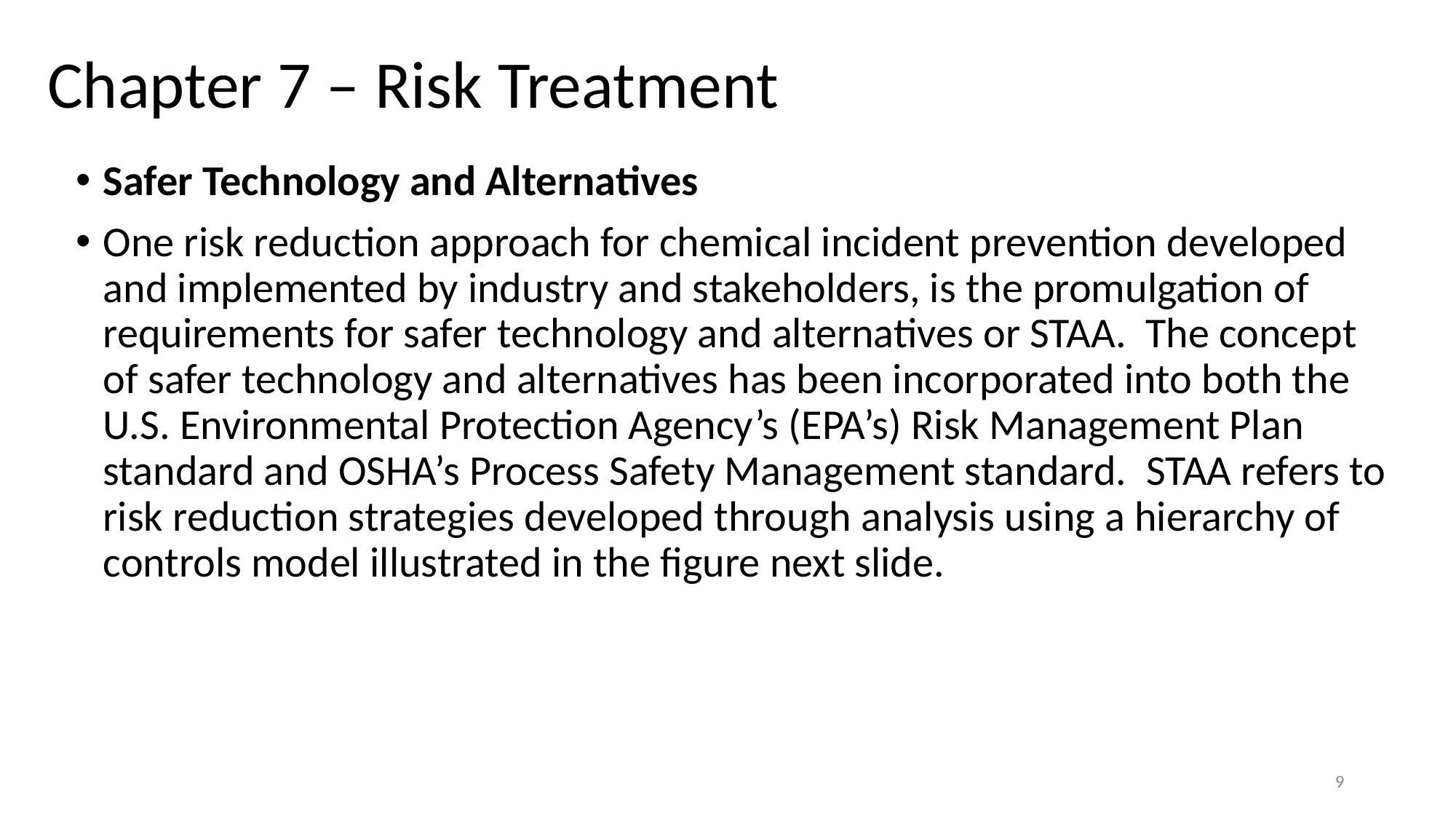

# Chapter 7 – Risk Treatment
Safer Technology and Alternatives
One risk reduction approach for chemical incident prevention developed and implemented by industry and stakeholders, is the promulgation of requirements for safer technology and alternatives or STAA.  The concept of safer technology and alternatives has been incorporated into both the U.S. Environmental Protection Agency’s (EPA’s) Risk Management Plan standard and OSHA’s Process Safety Management standard.  STAA refers to risk reduction strategies developed through analysis using a hierarchy of controls model illustrated in the figure next slide.
9